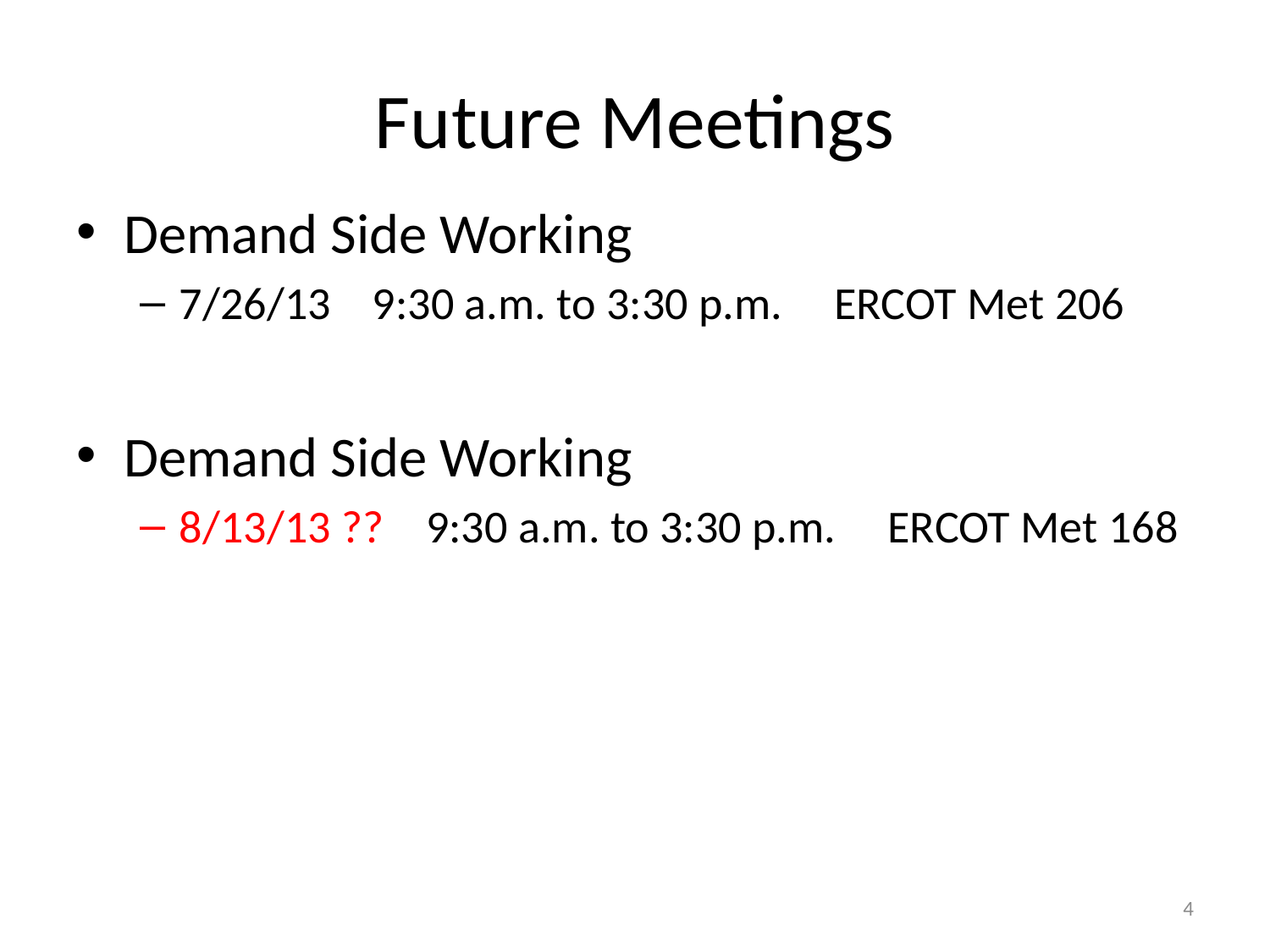

# Future Meetings
Demand Side Working
7/26/13    9:30 a.m. to 3:30 p.m.     ERCOT Met 206

Demand Side Working
8/13/13 ??    9:30 a.m. to 3:30 p.m.     ERCOT Met 168

4